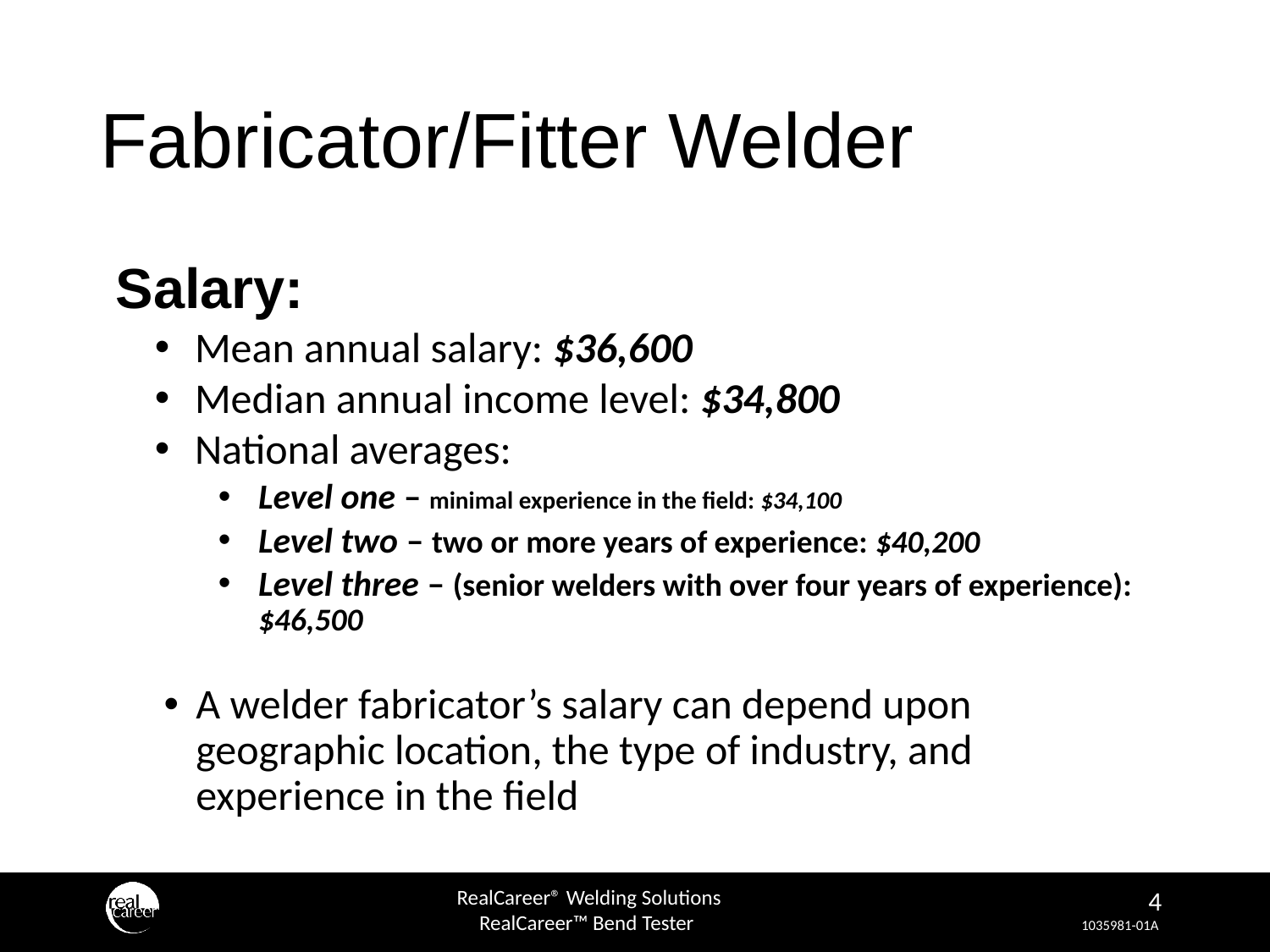

# Fabricator/Fitter Welder
 Salary:
Mean annual salary: $36,600
Median annual income level: $34,800
National averages:
Level one – minimal experience in the field: $34,100
Level two – two or more years of experience: $40,200
Level three – (senior welders with over four years of experience): $46,500

A welder fabricator’s salary can depend upon geographic location, the type of industry, and experience in the field